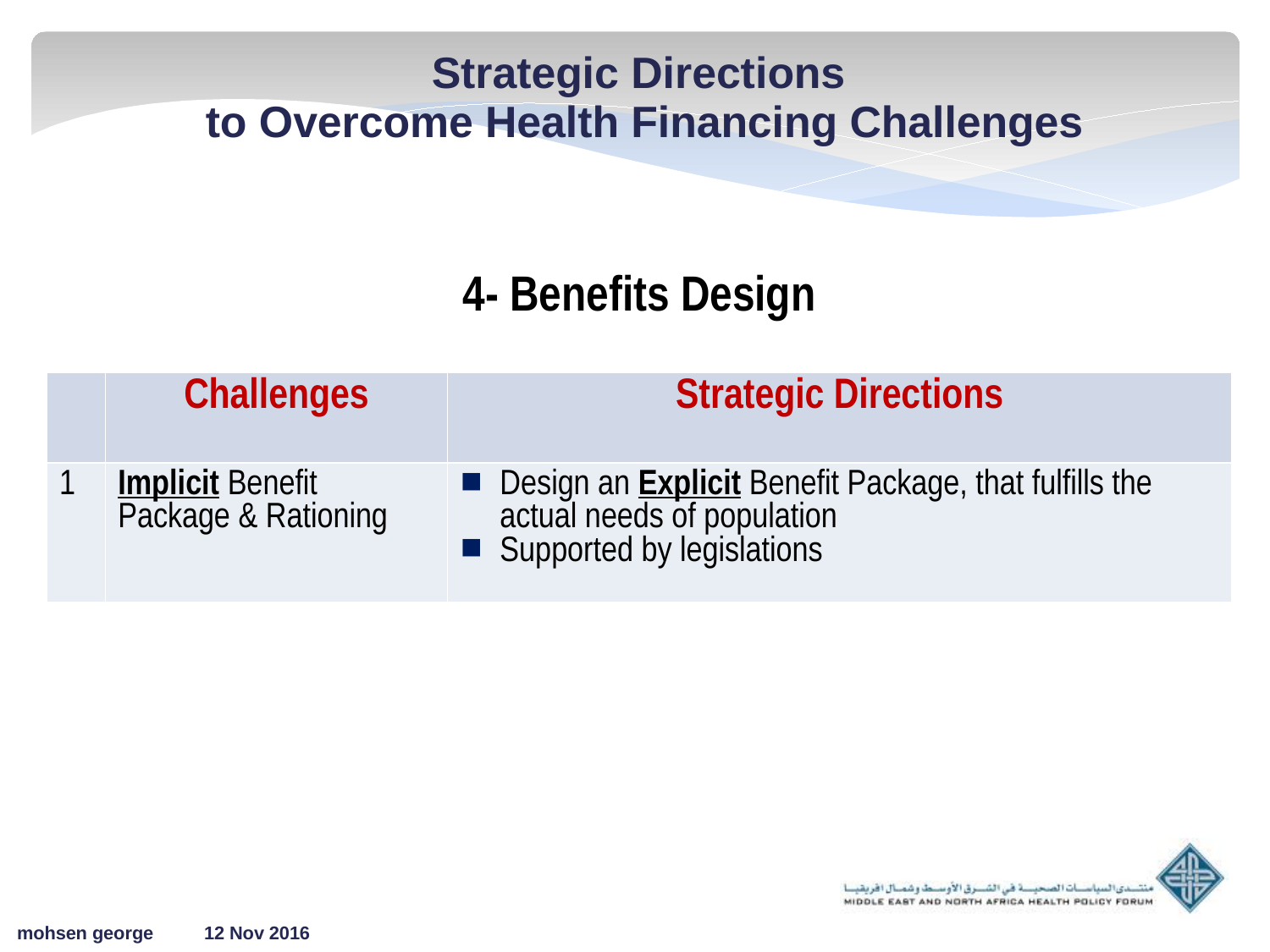

Strategic Directions
to Overcome Health Financing Challenges
| 4- Benefits Design |  |  |
| --- | --- | --- |
|  | Challenges | Strategic Directions |
| 1 | Implicit Benefit Package & Rationing | Design an Explicit Benefit Package, that fulfills the actual needs of population Supported by legislations |